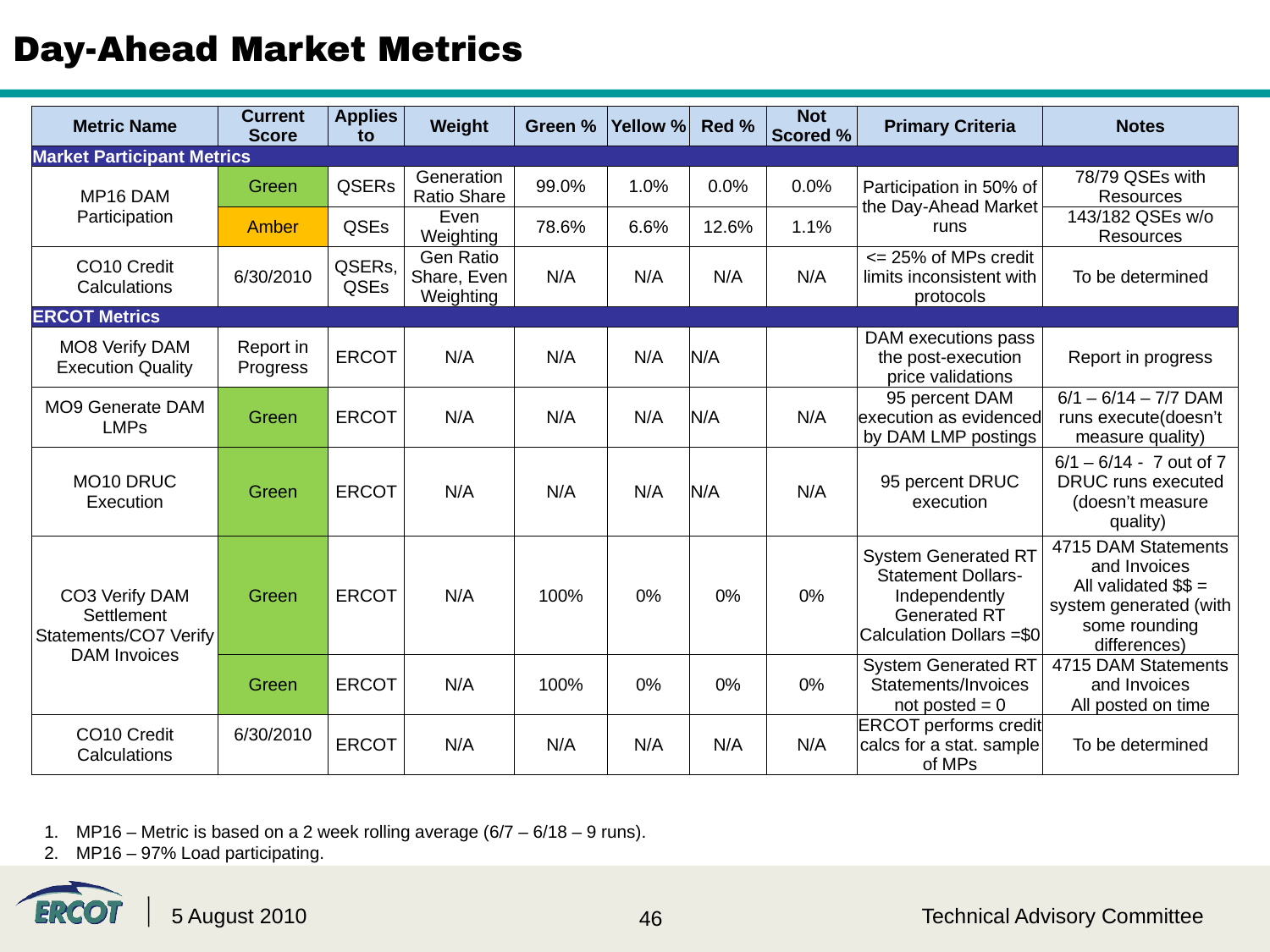

# Day-Ahead Market Metrics
| Metric Name | Current Score | Applies to | Weight | Green % | Yellow % | Red % | Not Scored % | Primary Criteria | Notes |
| --- | --- | --- | --- | --- | --- | --- | --- | --- | --- |
| Market Participant Metrics |  |  |  |  |  |  |  |  |  |
| MP16 DAM Participation | Green | QSERs | Generation Ratio Share | 99.0% | 1.0% | 0.0% | 0.0% | Participation in 50% of the Day-Ahead Market runs | 78/79 QSEs with Resources |
|  | Amber | QSEs | Even Weighting | 78.6% | 6.6% | 12.6% | 1.1% |  | 143/182 QSEs w/o Resources |
| CO10 Credit Calculations | 6/30/2010 | QSERs, QSEs | Gen Ratio Share, Even Weighting | N/A | N/A | N/A | N/A | <= 25% of MPs credit limits inconsistent with protocols | To be determined |
| ERCOT Metrics |  |  |  |  |  |  |  |  |  |
| MO8 Verify DAM Execution Quality | Report in Progress | ERCOT | N/A | N/A | N/A | N/A | Red | DAM executions pass the post-execution price validations | Report in progress |
| MO9 Generate DAM LMPs | Green | ERCOT | N/A | N/A | N/A | N/A | N/A | 95 percent DAM execution as evidenced by DAM LMP postings | 6/1 – 6/14 – 7/7 DAM runs execute(doesn’t measure quality) |
| MO10 DRUC Execution | Green | ERCOT | N/A | N/A | N/A | N/A | N/A | 95 percent DRUC execution | 6/1 – 6/14 - 7 out of 7 DRUC runs executed (doesn’t measure quality) |
| CO3 Verify DAM Settlement Statements/CO7 Verify DAM Invoices | Green | ERCOT | N/A | 100% | 0% | 0% | 0% | System Generated RT Statement Dollars- Independently Generated RT Calculation Dollars =$0 | 4715 DAM Statements and Invoices All validated $$ = system generated (with some rounding differences) |
|  | Green | ERCOT | N/A | 100% | 0% | 0% | 0% | System Generated RT Statements/Invoices not posted = 0 | 4715 DAM Statements and Invoices All posted on time |
| CO10 Credit Calculations | 6/30/2010 | ERCOT | N/A | N/A | N/A | N/A | N/A | ERCOT performs credit calcs for a stat. sample of MPs | To be determined |
MP16 – Metric is based on a 2 week rolling average (6/7 – 6/18 – 9 runs).
MP16 – 97% Load participating.
5 August 2010
Technical Advisory Committee